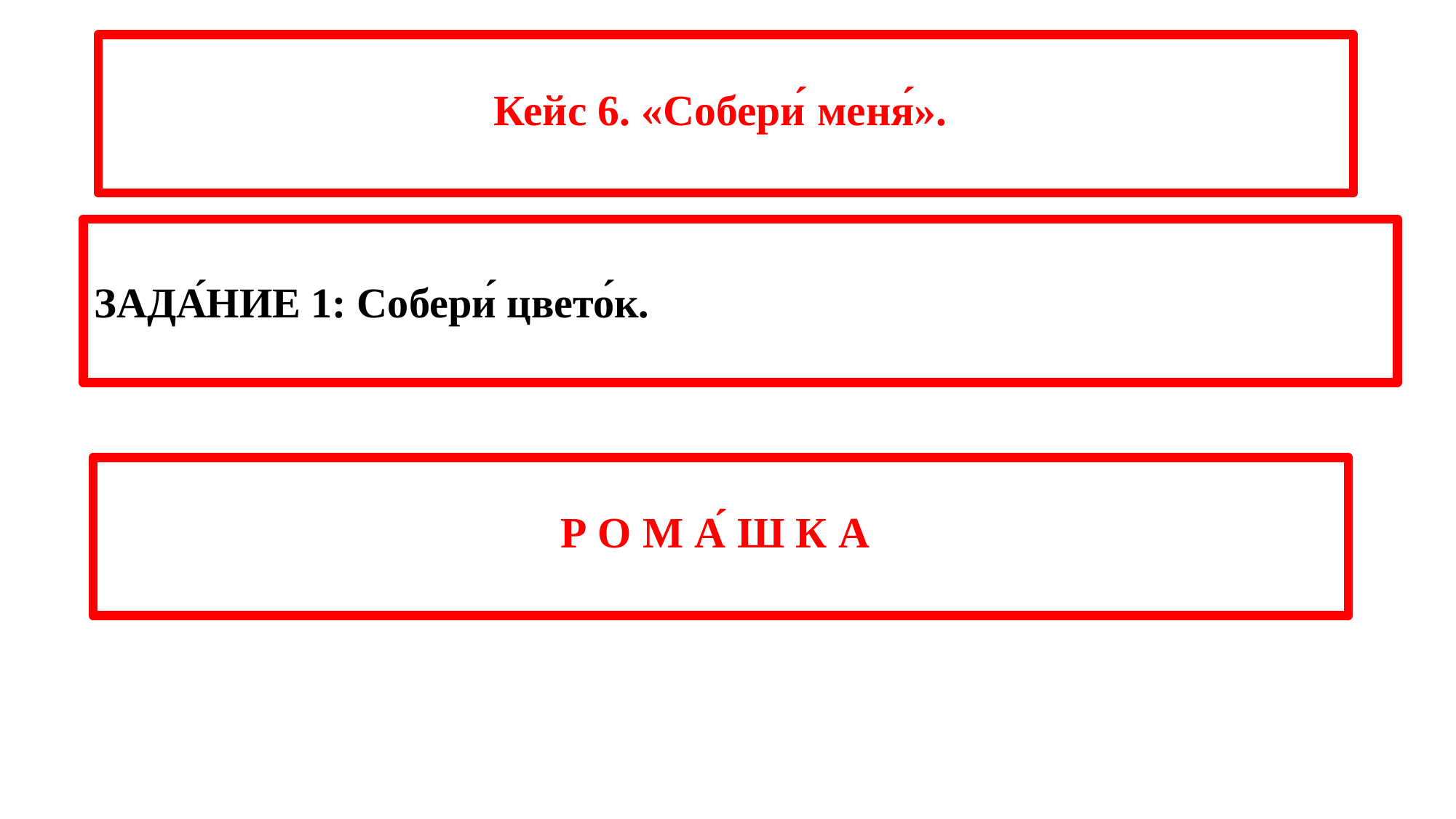

# Кейс 6. «Собери́ меня́».

ЗАДА́НИЕ 1: Собери́ цвето́к.

Р О М А́ Ш К А